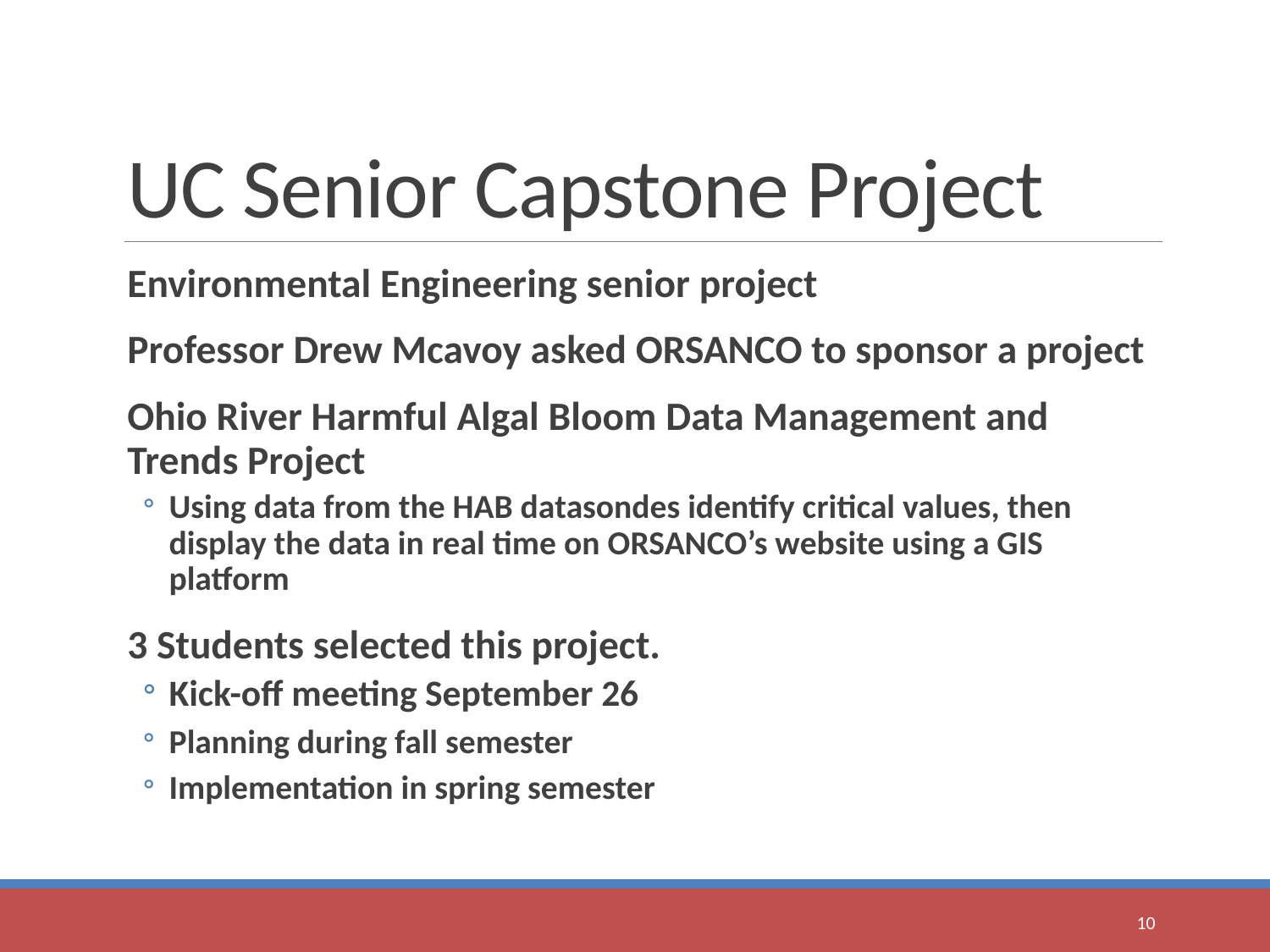

# UC Senior Capstone Project
Environmental Engineering senior project
Professor Drew Mcavoy asked ORSANCO to sponsor a project
Ohio River Harmful Algal Bloom Data Management and Trends Project
Using data from the HAB datasondes identify critical values, then display the data in real time on ORSANCO’s website using a GIS platform
3 Students selected this project.
Kick-off meeting September 26
Planning during fall semester
Implementation in spring semester

10